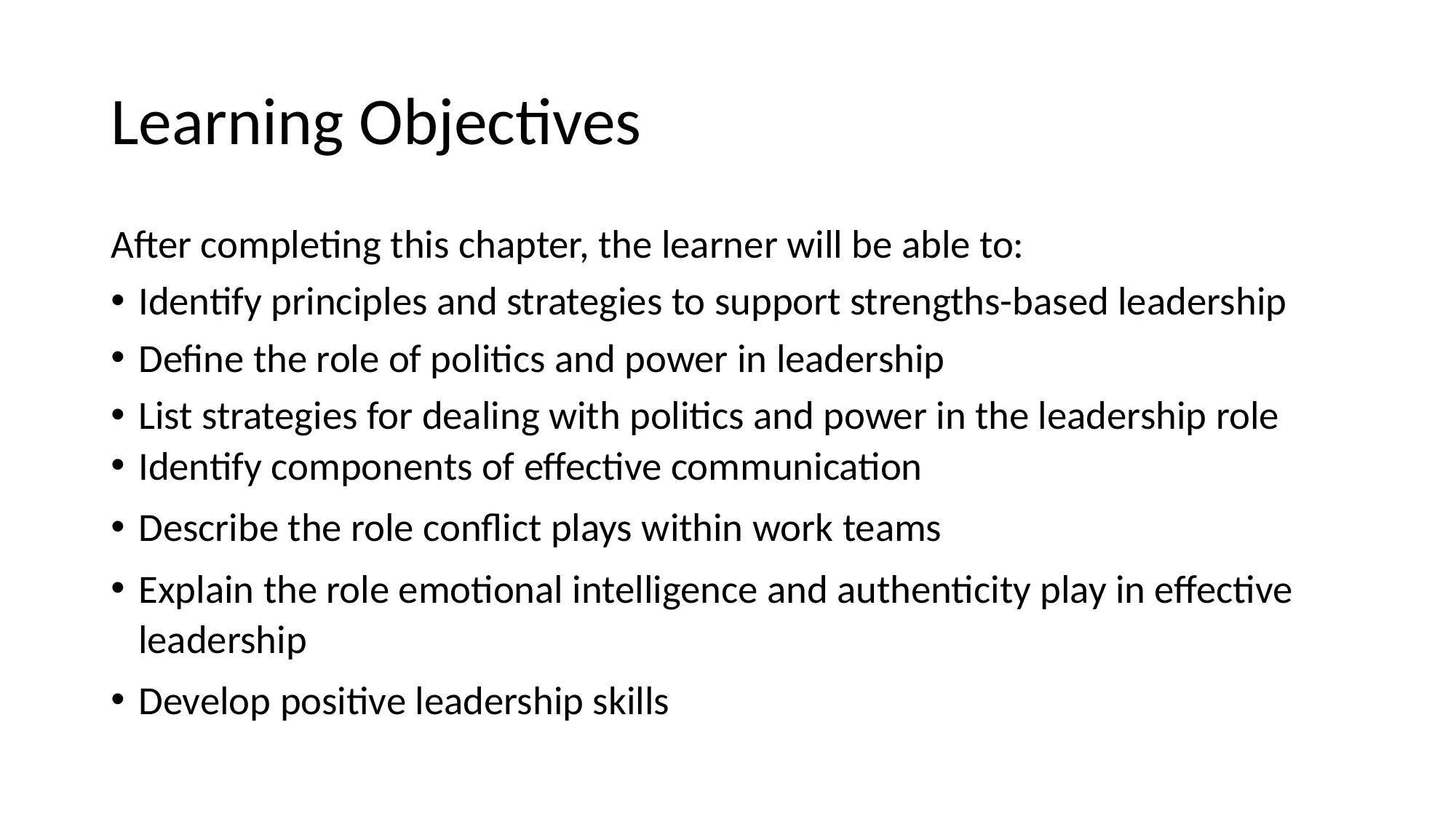

# Learning Objectives
After completing this chapter, the learner will be able to:
Identify principles and strategies to support strengths-based leadership
Define the role of politics and power in leadership
List strategies for dealing with politics and power in the leadership role
Identify components of effective communication
Describe the role conflict plays within work teams
Explain the role emotional intelligence and authenticity play in effective leadership
Develop positive leadership skills